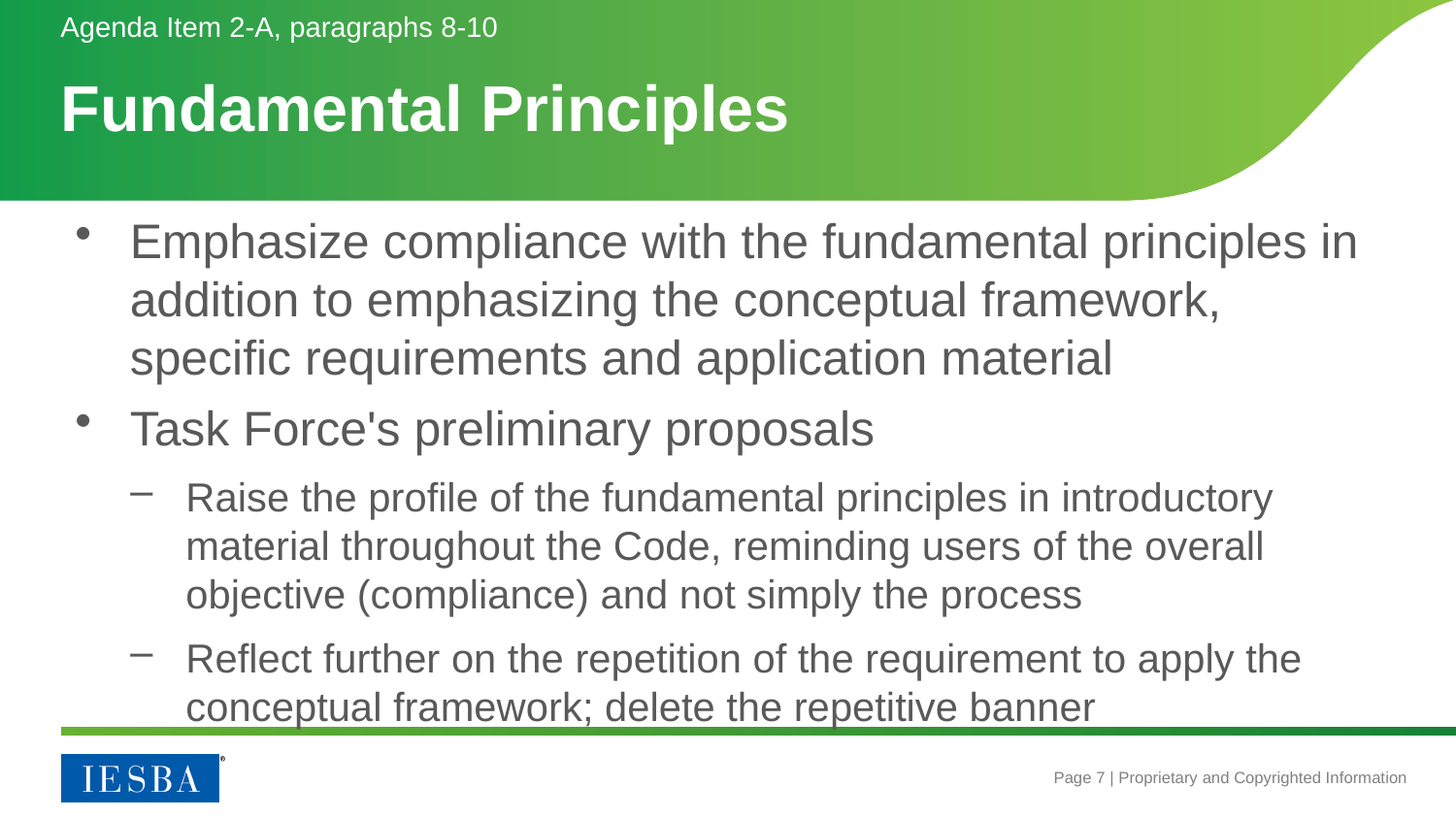

Agenda Item 2-A, paragraphs 8-10

# Fundamental Principles
Emphasize compliance with the fundamental principles in addition to emphasizing the conceptual framework, specific requirements and application material
Task Force's preliminary proposals
Raise the profile of the fundamental principles in introductory material throughout the Code, reminding users of the overall objective (compliance) and not simply the process
Reflect further on the repetition of the requirement to apply the conceptual framework; delete the repetitive banner